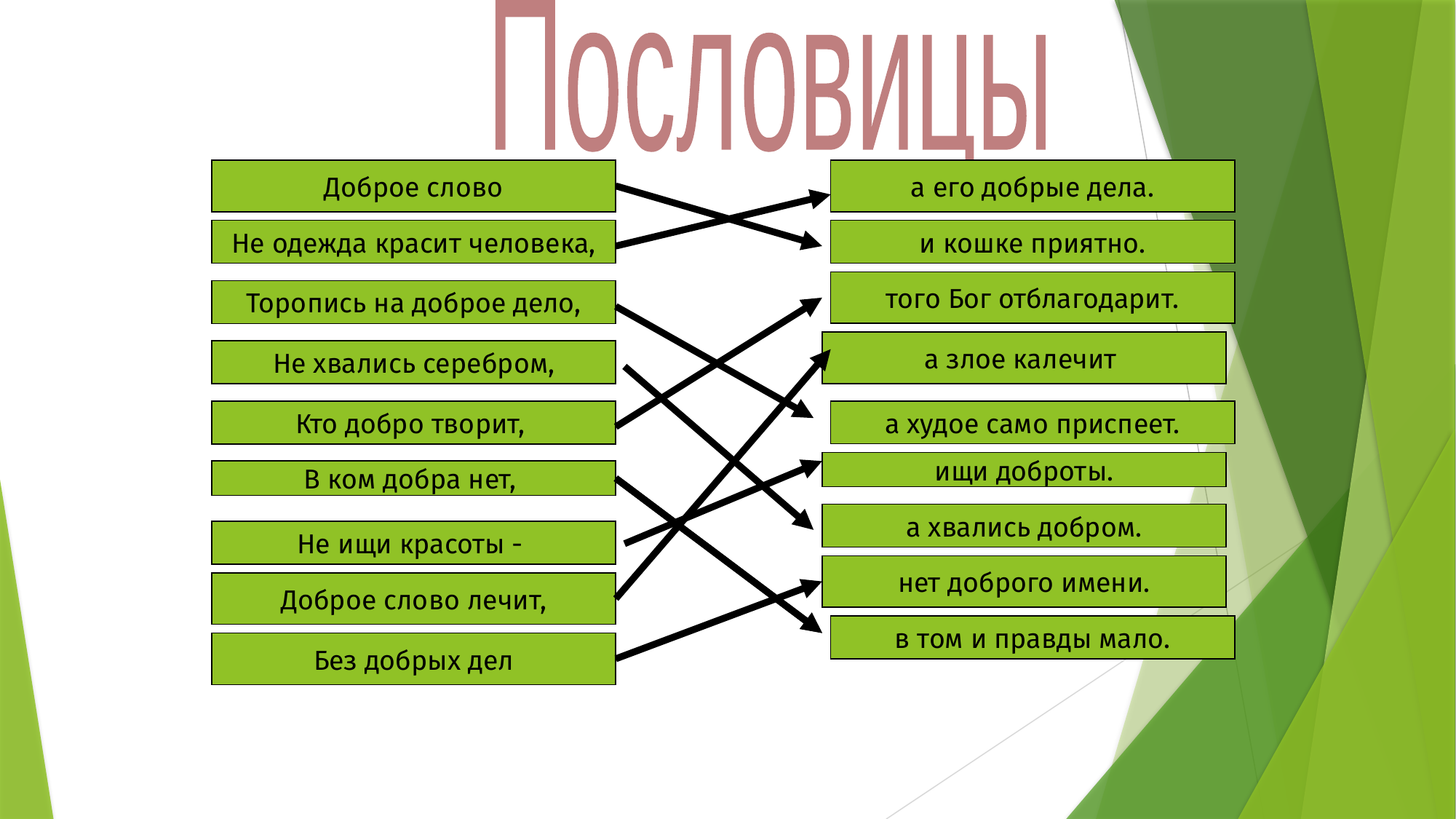

Пословицы
Доброе слово
а его добрые дела.

Не одежда красит человека,
и кошке приятно.
того Бог отблагодарит.
Торопись на доброе дело,

а злое калечит
Не хвались серебром,

Кто добро творит,
а худое само приспеет.
ищи доброты.
В ком добра нет,

а хвались добром.
Не ищи красоты -
Не ищи красоты -
нет доброго имени.
Доброе слово лечит,

в том и правды мало.
Без добрых дел